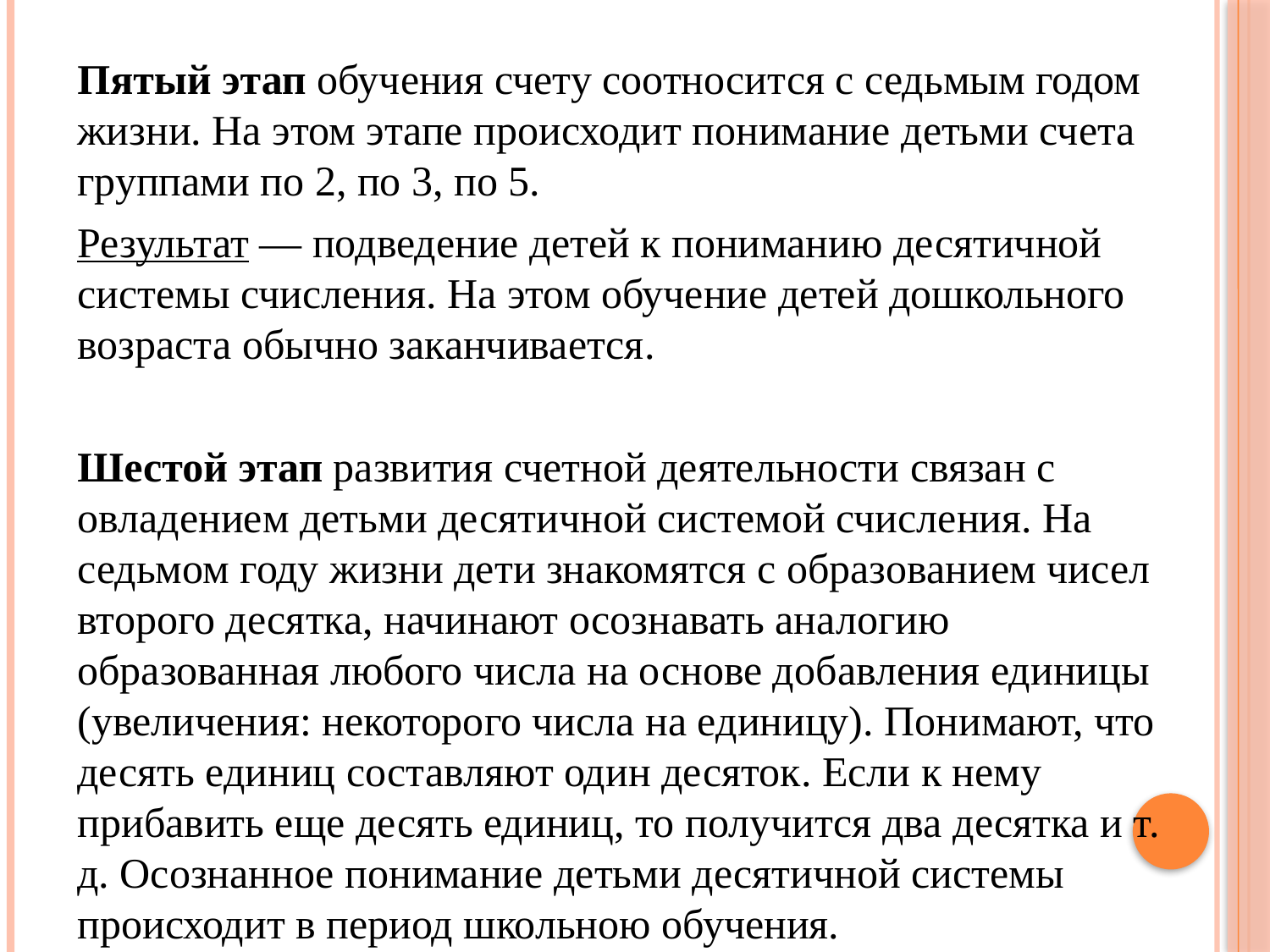

Пятый этап обучения счету соотносится с седьмым годом жизни. На этом этапе происходит понимание детьми счета группами по 2, по 3, по 5.
Результат — подведение детей к пониманию десятичной системы счисления. На этом обучение детей дошкольного возраста обычно заканчивается.

Шестой этап развития счетной деятельности связан с овладением детьми десятичной системой счисления. На седьмом году жизни дети знакомятся с образованием чисел второго десятка, начинают осознавать аналогию образованная любого числа на основе добавления единицы (увеличения: некоторого числа на единицу). Понимают, что десять единиц составляют один десяток. Если к нему прибавить еще десять единиц, то получится два десятка и т. д. Осознанное понимание детьми десятичной системы происходит в период школьною обучения.